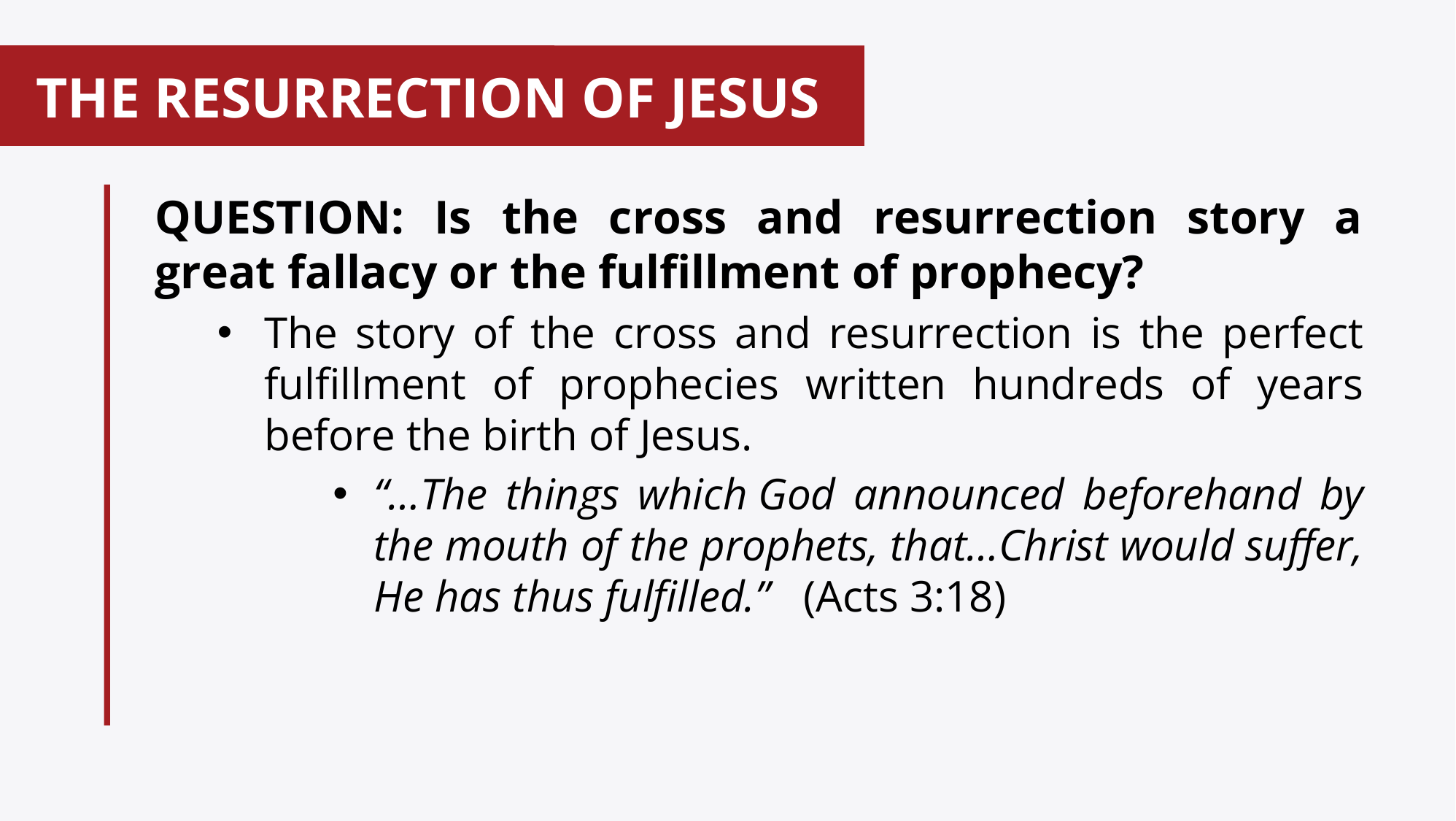

THE RESURRECTION OF JESUS
#
QUESTION: Is the cross and resurrection story a great fallacy or the fulfillment of prophecy?
The story of the cross and resurrection is the perfect fulfillment of prophecies written hundreds of years before the birth of Jesus.
“…The things which God announced beforehand by the mouth of the prophets, that…Christ would suffer, He has thus fulfilled.”   (Acts 3:18)